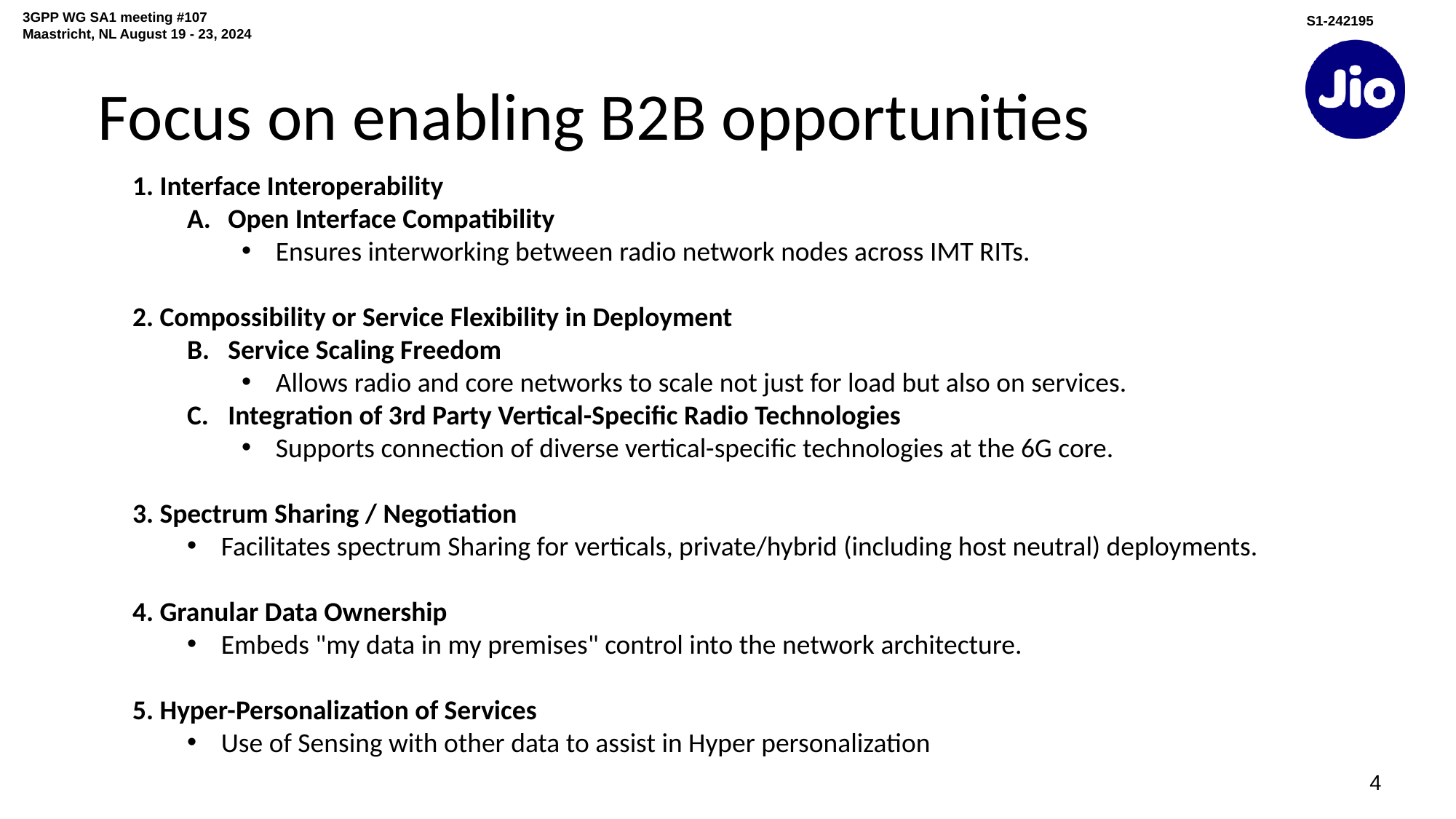

Focus on enabling B2B opportunities
1. Interface Interoperability
Open Interface Compatibility
Ensures interworking between radio network nodes across IMT RITs.

2. Compossibility or Service Flexibility in Deployment
Service Scaling Freedom
Allows radio and core networks to scale not just for load but also on services.
Integration of 3rd Party Vertical-Specific Radio Technologies
Supports connection of diverse vertical-specific technologies at the 6G core.

3. Spectrum Sharing / Negotiation
Facilitates spectrum Sharing for verticals, private/hybrid (including host neutral) deployments.

4. Granular Data Ownership
Embeds "my data in my premises" control into the network architecture.

5. Hyper-Personalization of Services
Use of Sensing with other data to assist in Hyper personalization

4